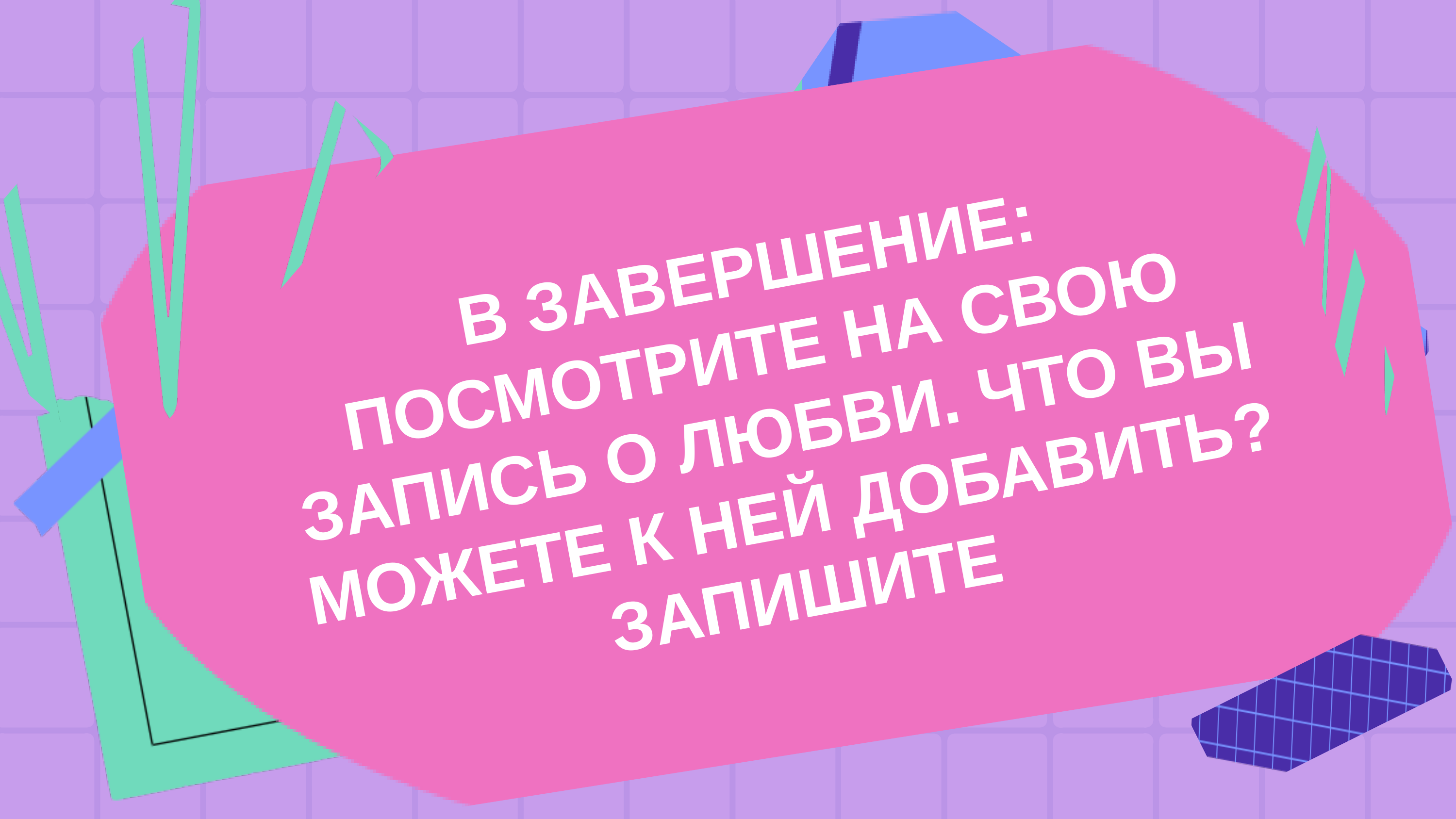

В ЗАВЕРШЕНИЕ:
ПОСМОТРИТЕ НА СВОЮ ЗАПИСЬ О ЛЮБВИ. ЧТО ВЫ МОЖЕТЕ К НЕЙ ДОБАВИТЬ? ЗАПИШИТЕ